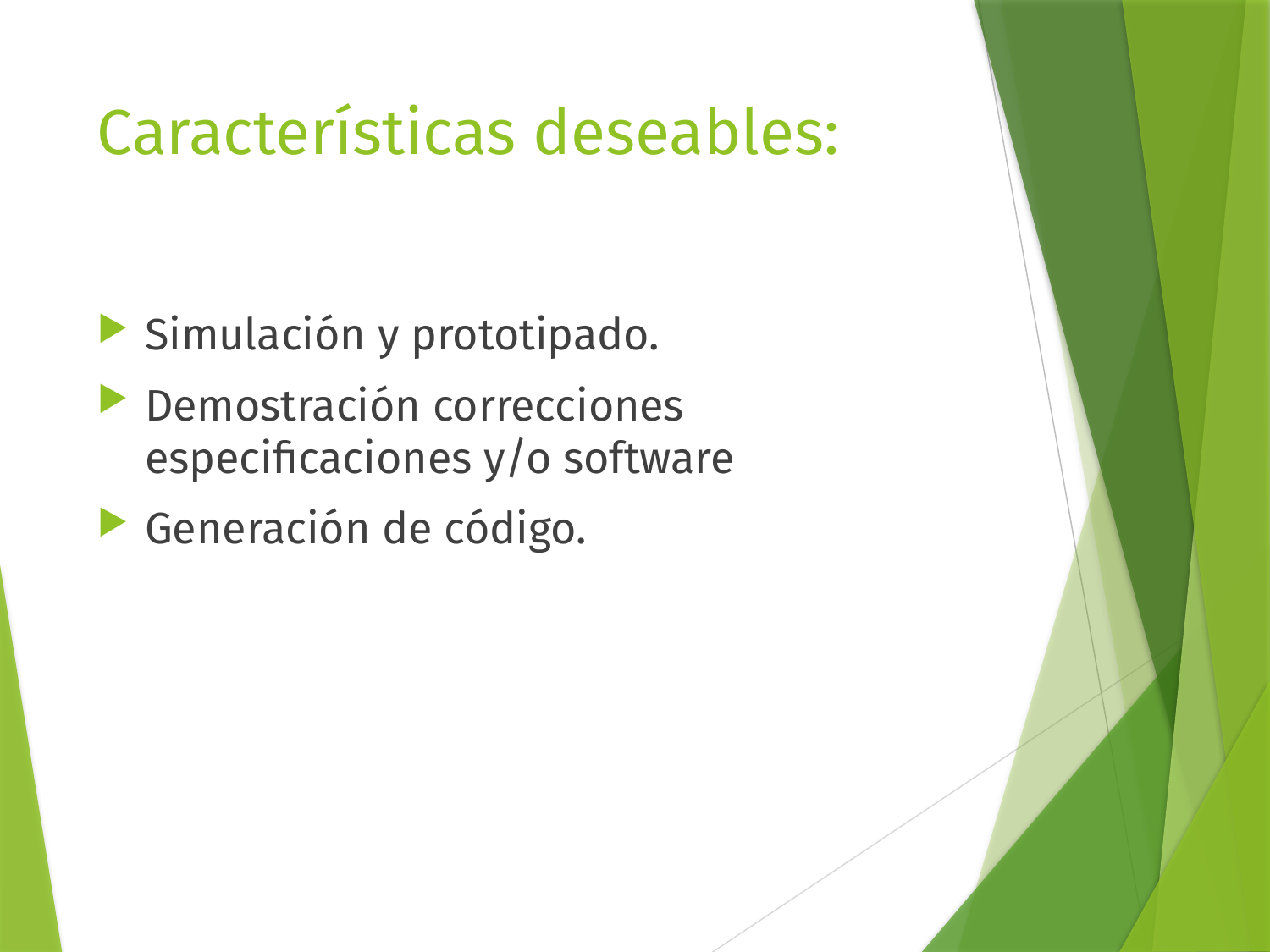

# Características deseables:
Simulación y prototipado.
Demostración correcciones especificaciones y/o software
Generación de código.